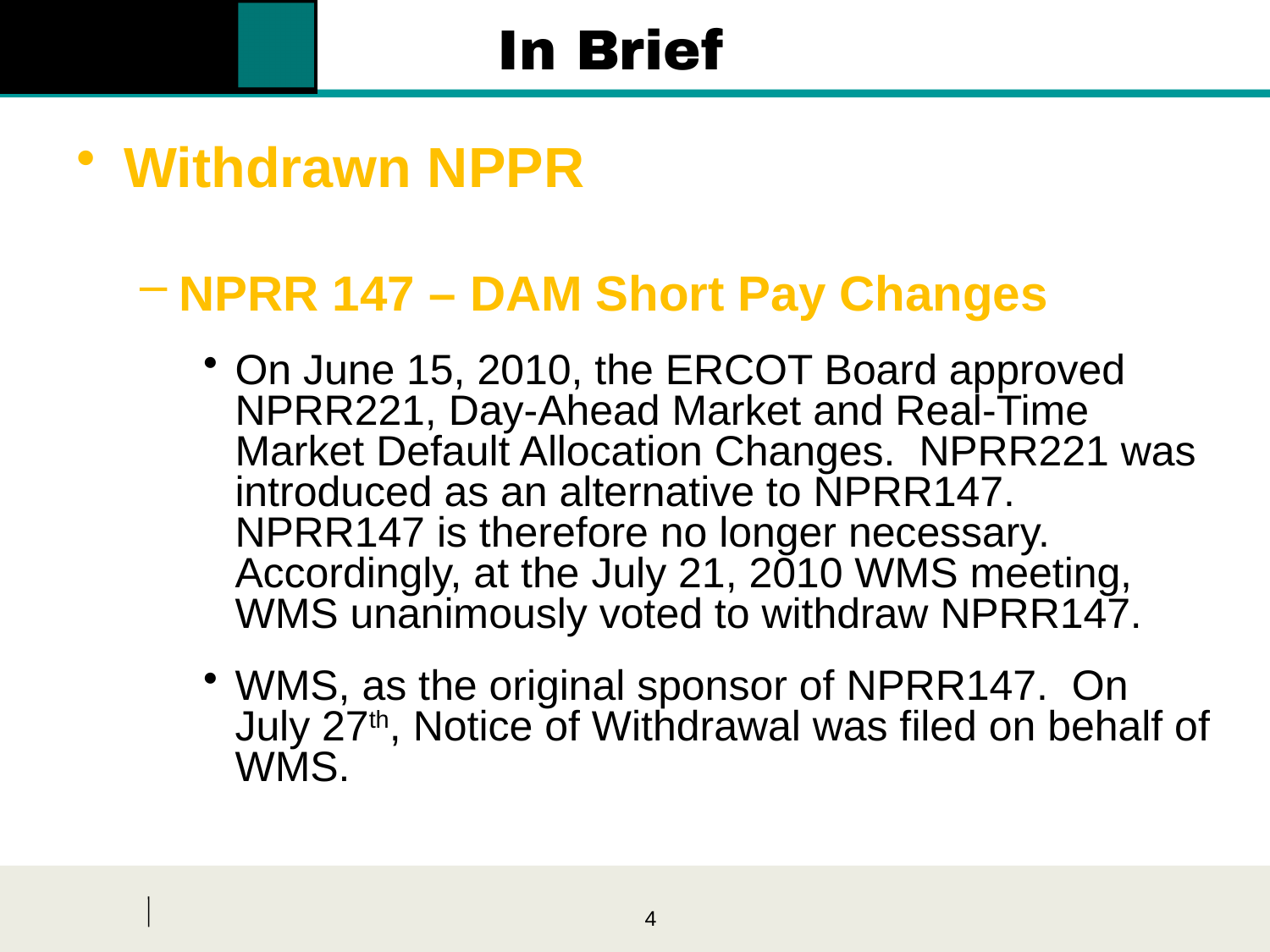

# In Brief
Withdrawn NPPR

NPRR 147 – DAM Short Pay Changes
On June 15, 2010, the ERCOT Board approved NPRR221, Day-Ahead Market and Real-Time Market Default Allocation Changes.  NPRR221 was introduced as an alternative to NPRR147.  NPRR147 is therefore no longer necessary.  Accordingly, at the July 21, 2010 WMS meeting, WMS unanimously voted to withdraw NPRR147.
WMS, as the original sponsor of NPRR147.  On July 27th, Notice of Withdrawal was filed on behalf of WMS.